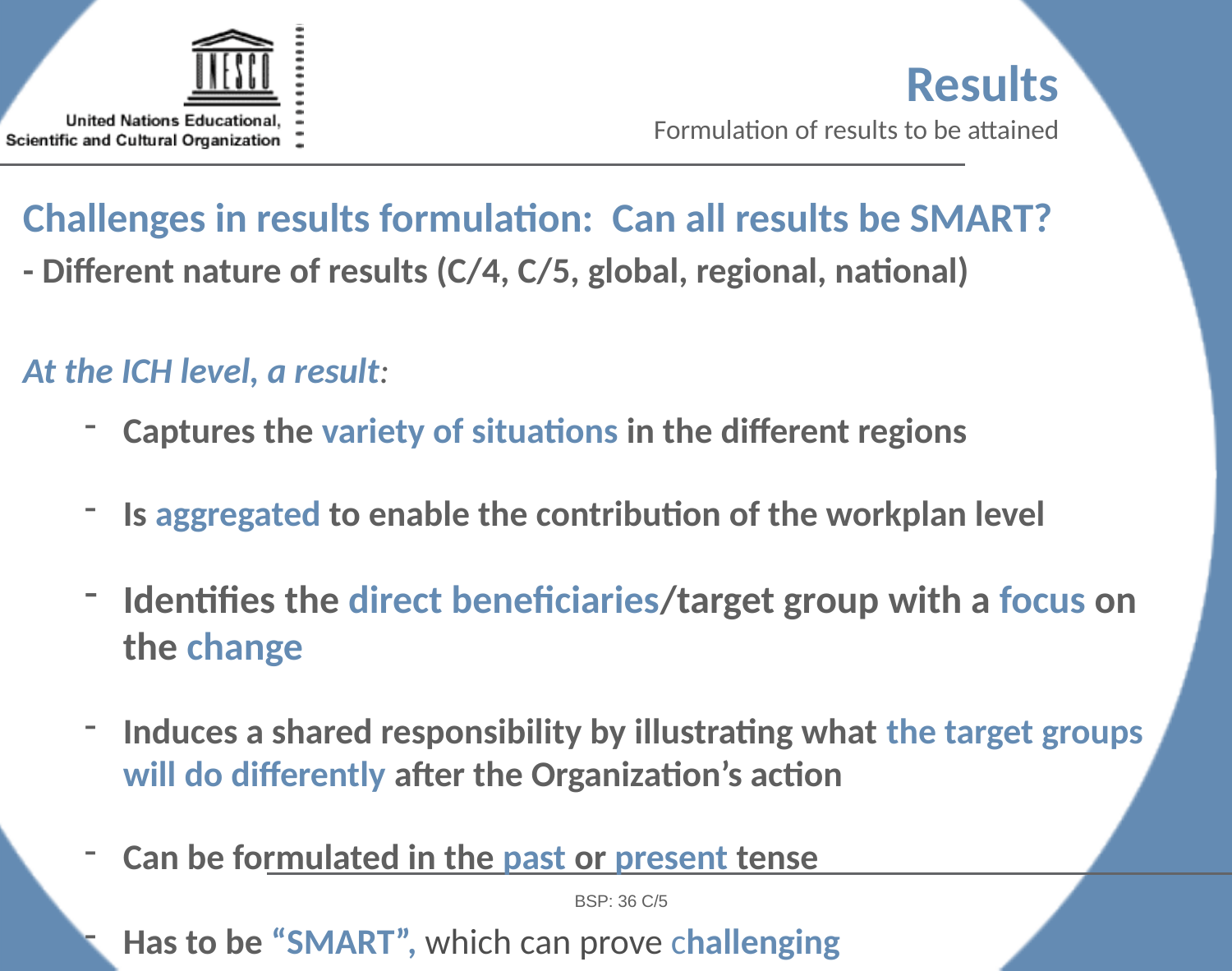

Results
Formulation of results to be attained
Challenges in results formulation:  Can all results be SMART?
- Different nature of results (C/4, C/5, global, regional, national)

At the ICH level, a result:

Captures the variety of situations in the different regions

Is aggregated to enable the contribution of the workplan level

Identifies the direct beneficiaries/target group with a focus on the change

Induces a shared responsibility by illustrating what the target groups will do differently after the Organization’s action

Can be formulated in the past or present tense

Has to be “SMART”, which can prove challenging
BSP: 36 C/5